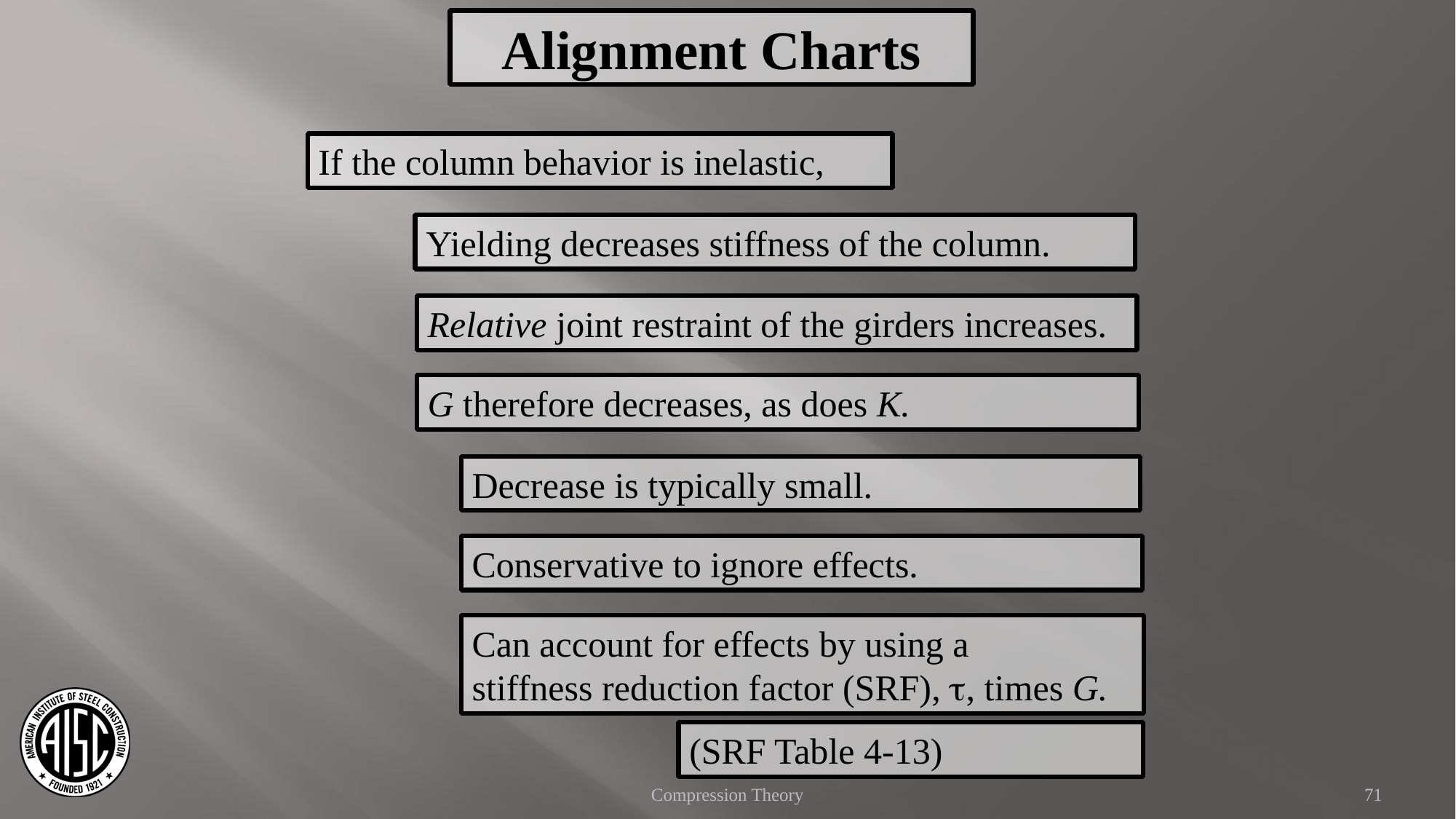

Alignment Charts
If the column behavior is inelastic,
Yielding decreases stiffness of the column.
Relative joint restraint of the girders increases.
G therefore decreases, as does K.
Decrease is typically small.
Conservative to ignore effects.
Can account for effects by using a
stiffness reduction factor (SRF), τ, times G.
(SRF Table 4-13)
Compression Theory
71